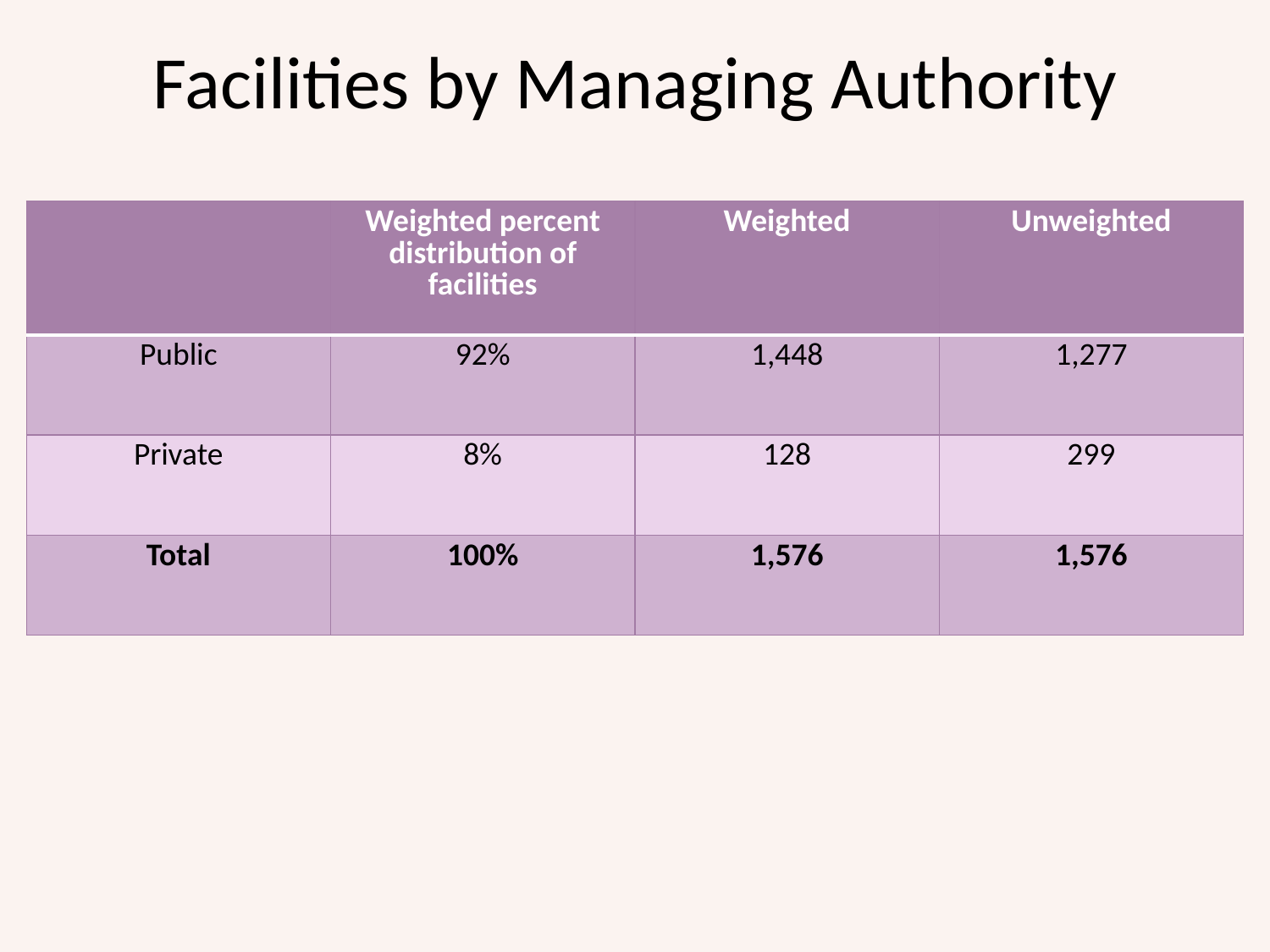

# Facilities by Managing Authority
|  | Weighted percent distribution of facilities | Weighted | Unweighted |
| --- | --- | --- | --- |
| Public | 92% | 1,448 | 1,277 |
| Private | 8% | 128 | 299 |
| Total | 100% | 1,576 | 1,576 |